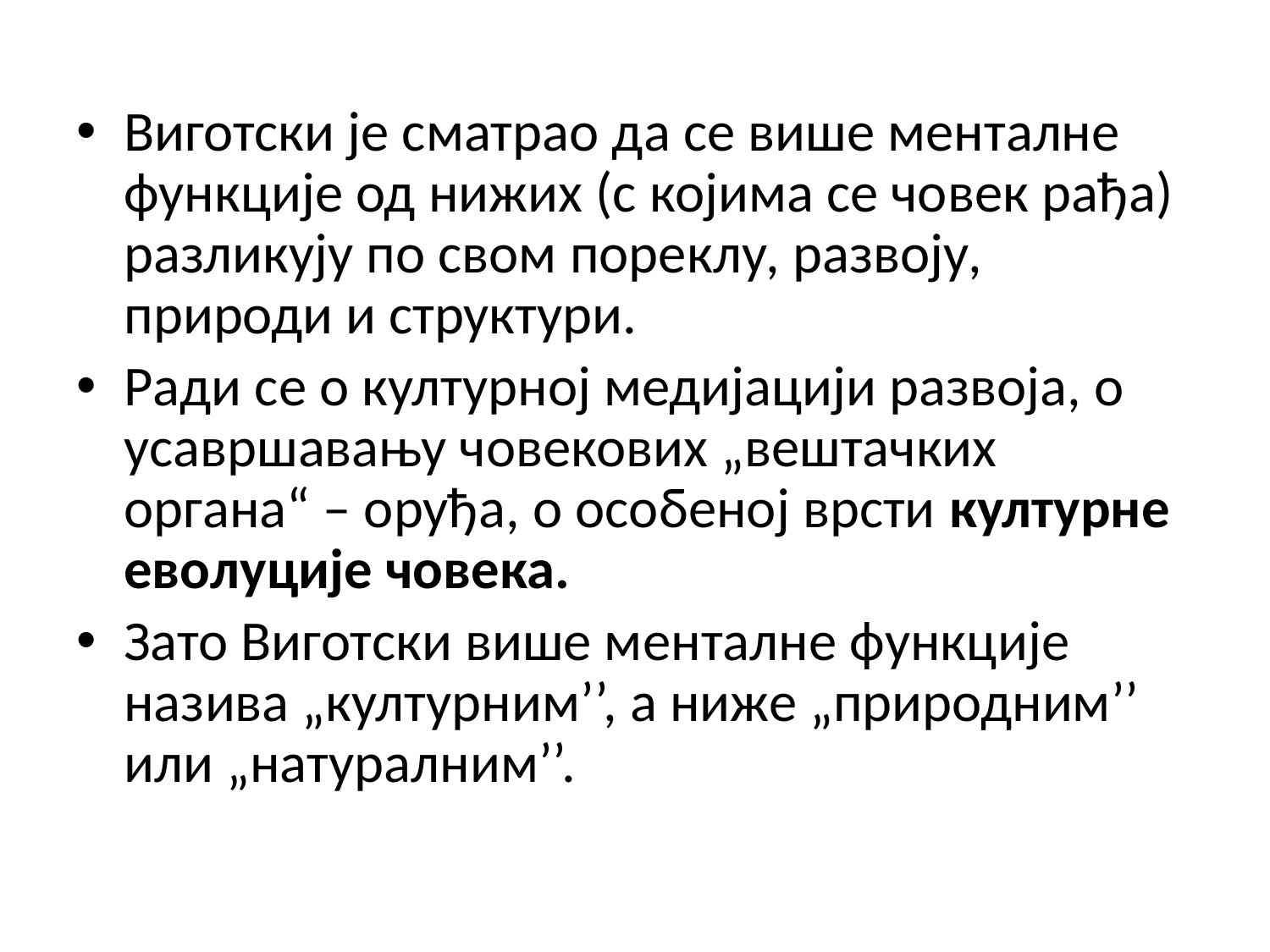

Виготски је сматрао да се више менталне функције од нижих (с којима се човек рађа) разликују по свом пореклу, развоју, природи и структури.
Ради се о културној медијацији развоја, о усавршавању човекових „вештачких органа“ – оруђа, о особеној врсти културне еволуције човека.
Зато Виготски више менталне функције назива „културним’’, а ниже „природним’’ или „натуралним’’.